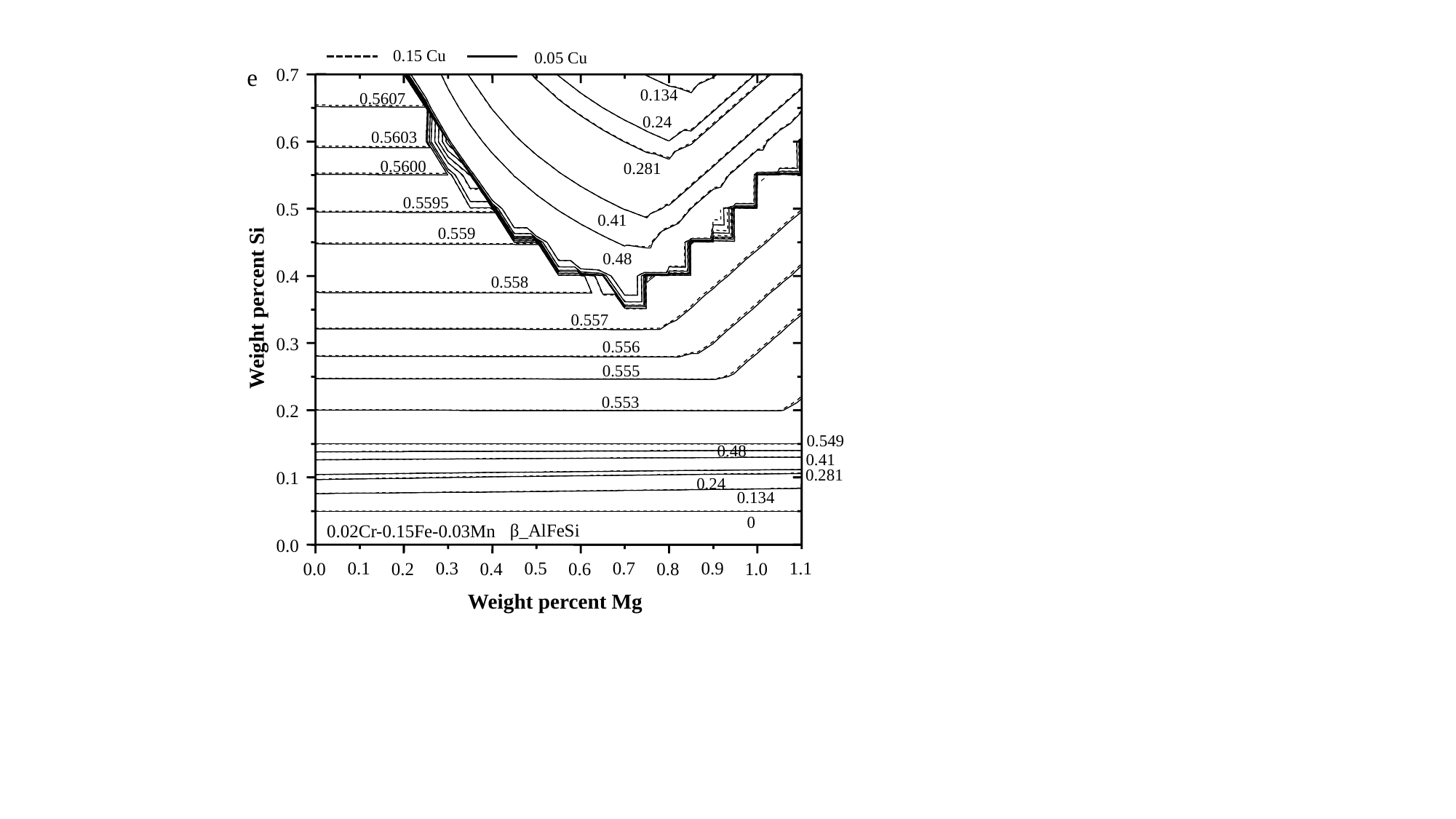

0.15 Cu
0.05 Cu
0.7

0.134
0.5607
0.24

0.5603
0.6

0.5600
0.281

0.5595
0.5
0.41

0.559

0.48
0.4
0.558

Weight percent Si
0.557

0.556
0.3

0.555

0.553

0.2

0.549
0.48
0.41

0.281
0.1
0.24

0.134

0

β_AlFeSi
0.02Cr-0.15Fe-0.03Mn
0.0

0.0
0.2
0.4
0.6
0.8
1.0
Weight percent Mg
e
0.1
0.3
0.5
0.7
0.9
1.1